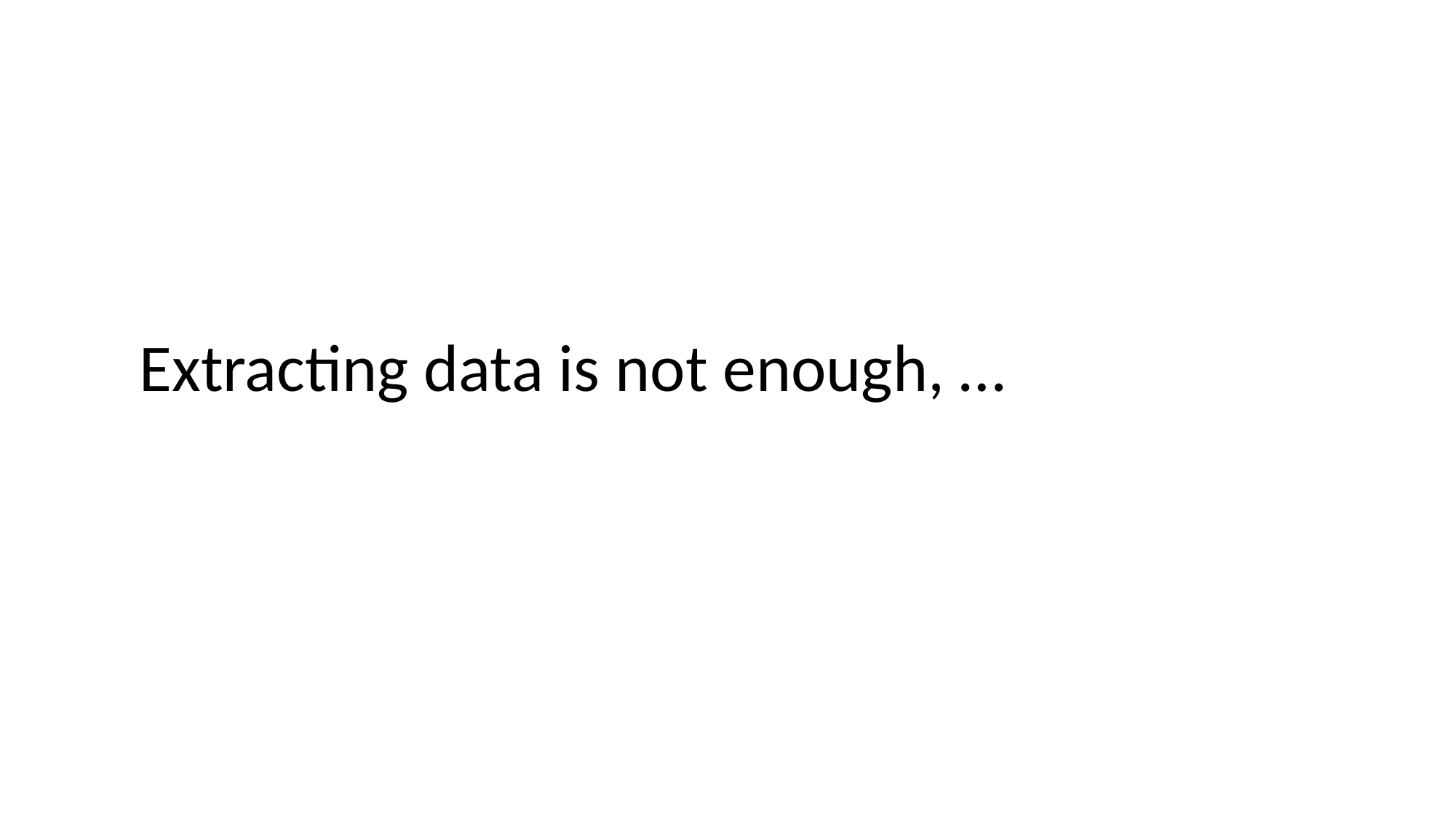

# Extracting data is not enough, …